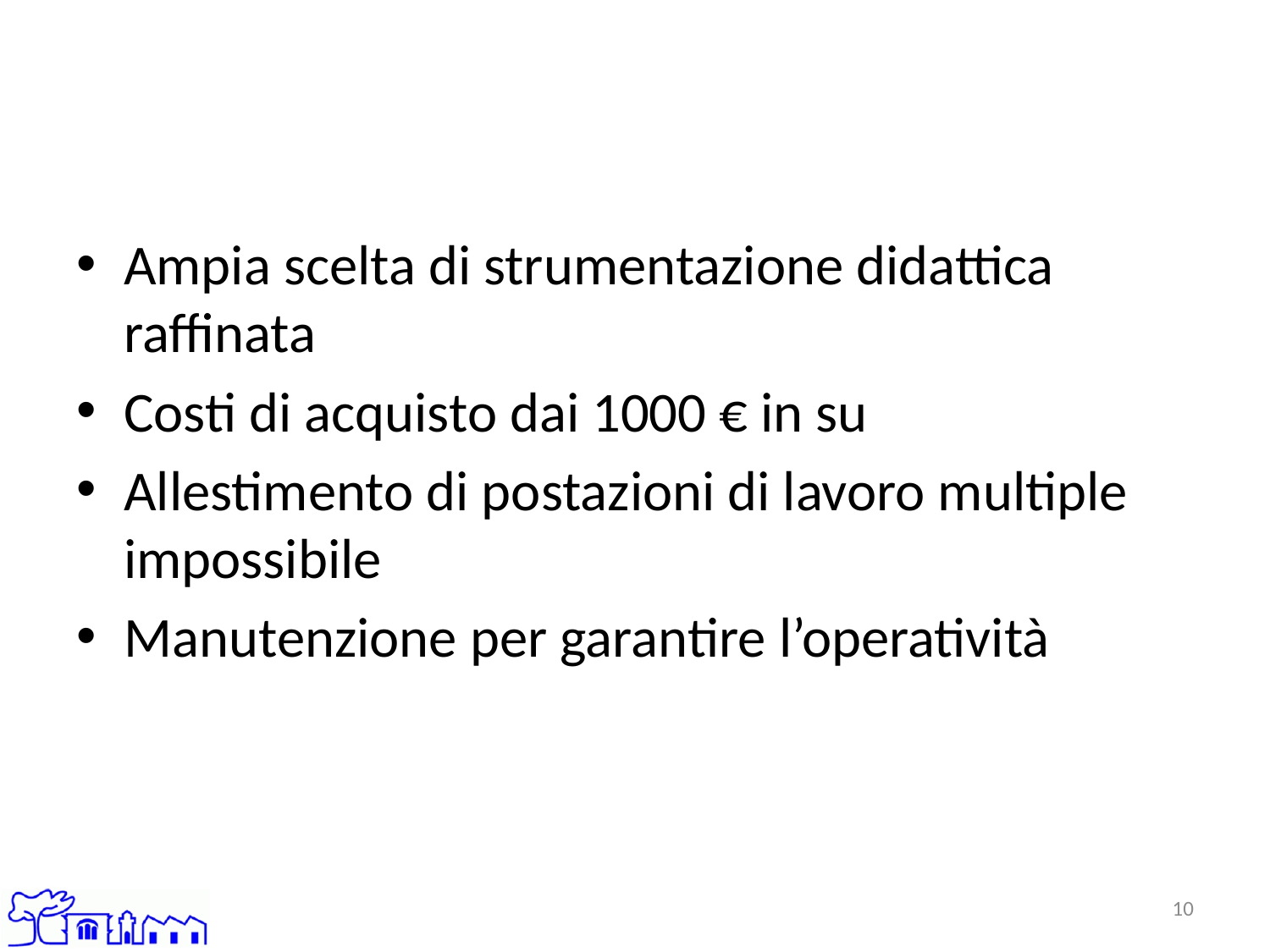

#
Ampia scelta di strumentazione didattica raffinata
Costi di acquisto dai 1000 € in su
Allestimento di postazioni di lavoro multiple impossibile
Manutenzione per garantire l’operatività
10